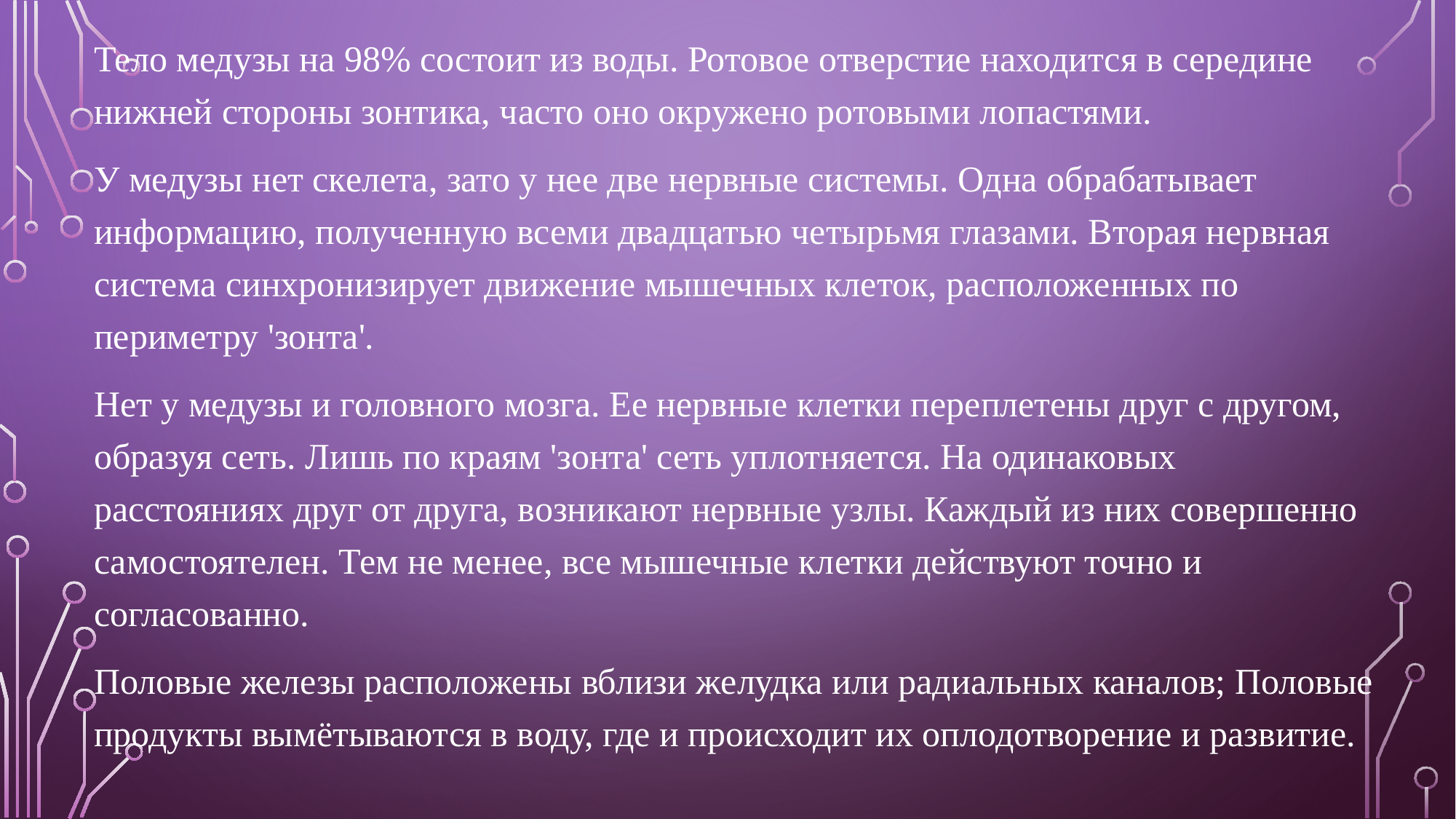

Тело медузы на 98% состоит из воды. Ротовое отверстие находится в середине нижней стороны зонтика, часто оно окружено ротовыми лопастями.
У медузы нет скелета, зато у нее две нервные системы. Одна обрабатывает информацию, полученную всеми двадцатью четырьмя глазами. Вторая нервная система синхронизирует движение мышечных клеток, расположенных по периметру 'зонта'.
Нет у медузы и головного мозга. Ее нервные клетки переплетены друг с другом, образуя сеть. Лишь по краям 'зонта' сеть уплотняется. На одинаковых расстояниях друг от друга, возникают нервные узлы. Каждый из них совершенно самостоятелен. Тем не менее, все мышечные клетки действуют точно и согласованно.
Половые железы расположены вблизи желудка или радиальных каналов; Половые продукты вымётываются в воду, где и происходит их оплодотворение и развитие.